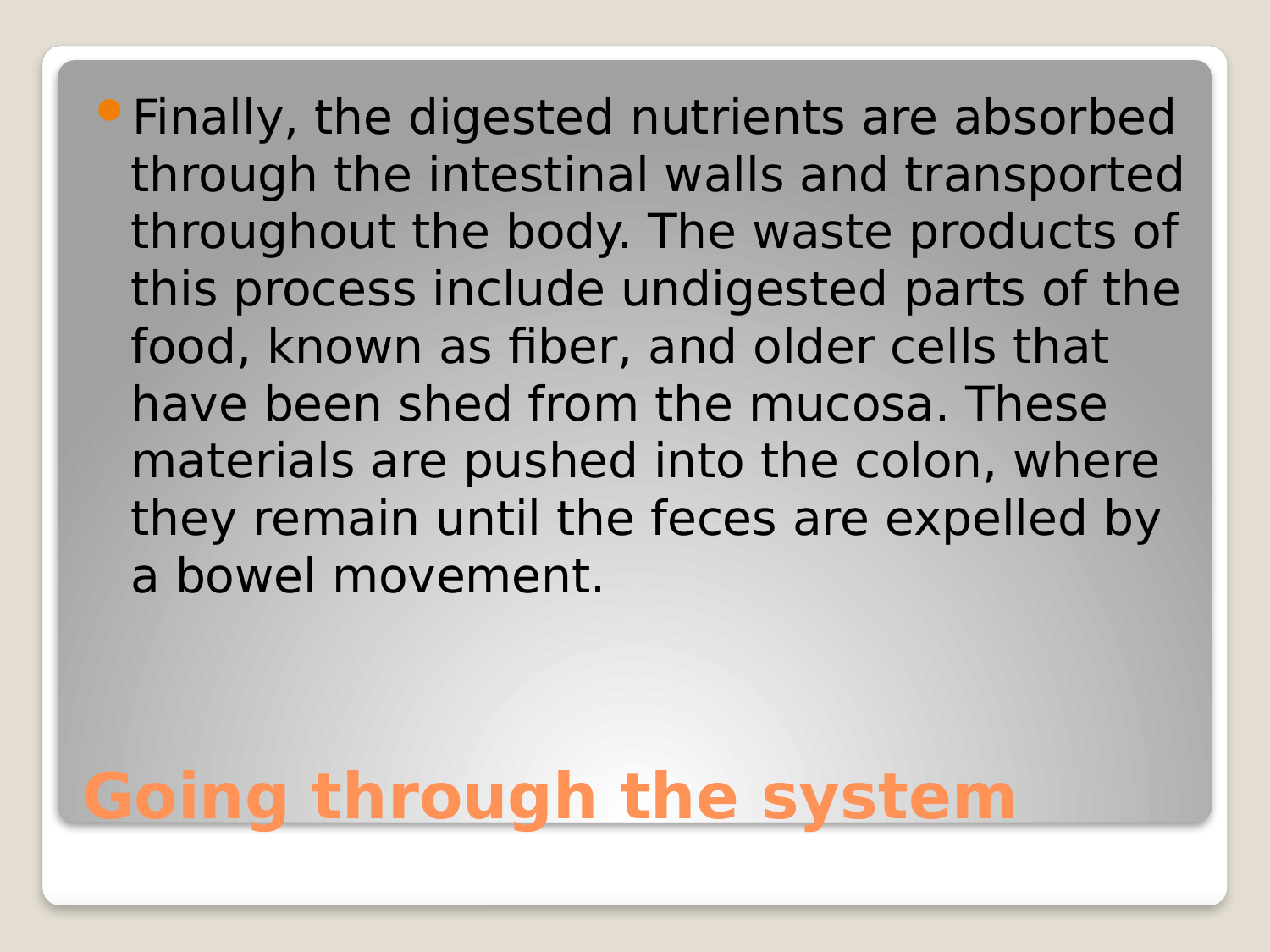

Finally, the digested nutrients are absorbed through the intestinal walls and transported throughout the body. The waste products of this process include undigested parts of the food, known as fiber, and older cells that have been shed from the mucosa. These materials are pushed into the colon, where they remain until the feces are expelled by a bowel movement.
# Going through the system